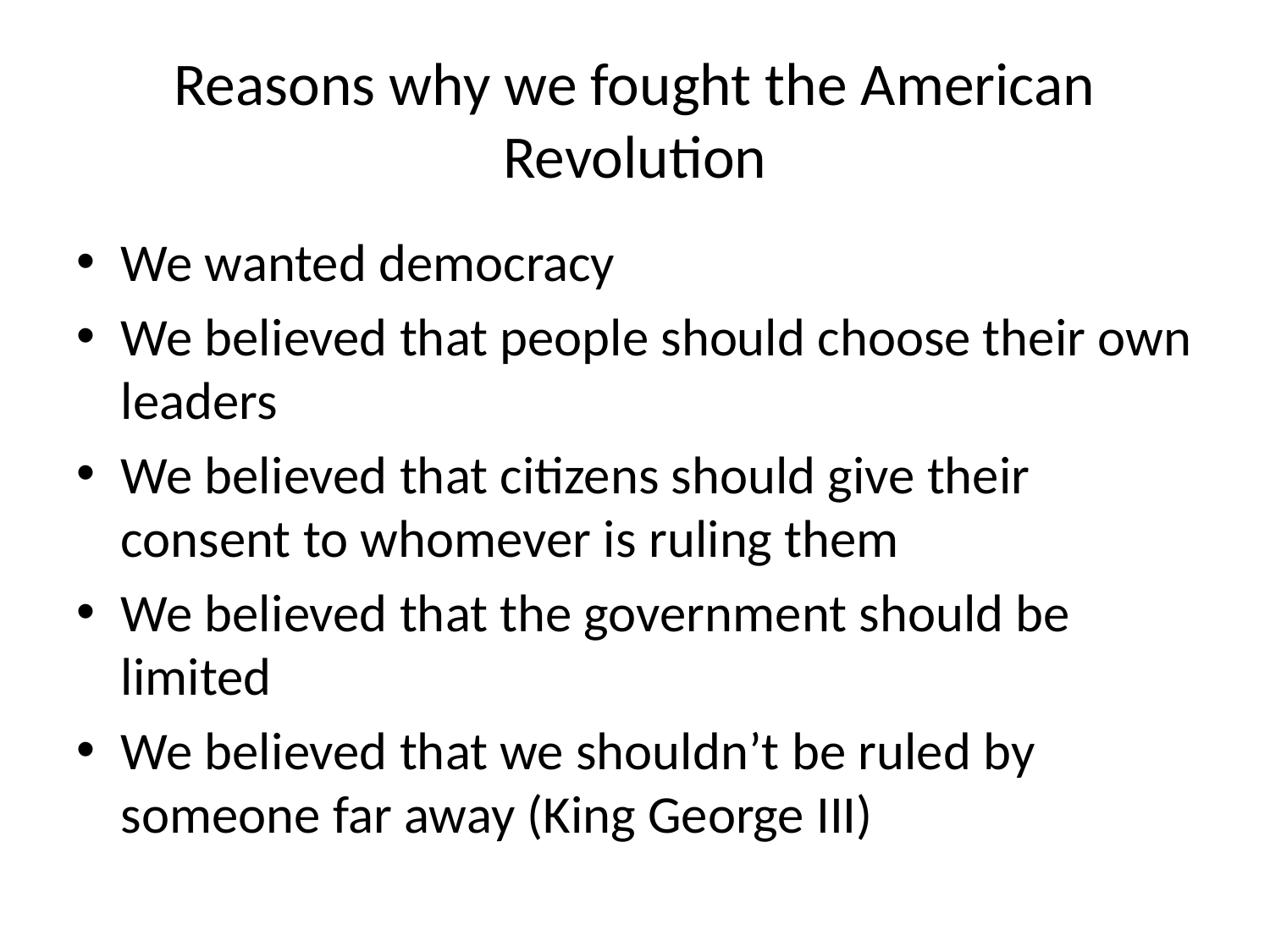

# Reasons why we fought the American Revolution
We wanted democracy
We believed that people should choose their own leaders
We believed that citizens should give their consent to whomever is ruling them
We believed that the government should be limited
We believed that we shouldn’t be ruled by someone far away (King George III)